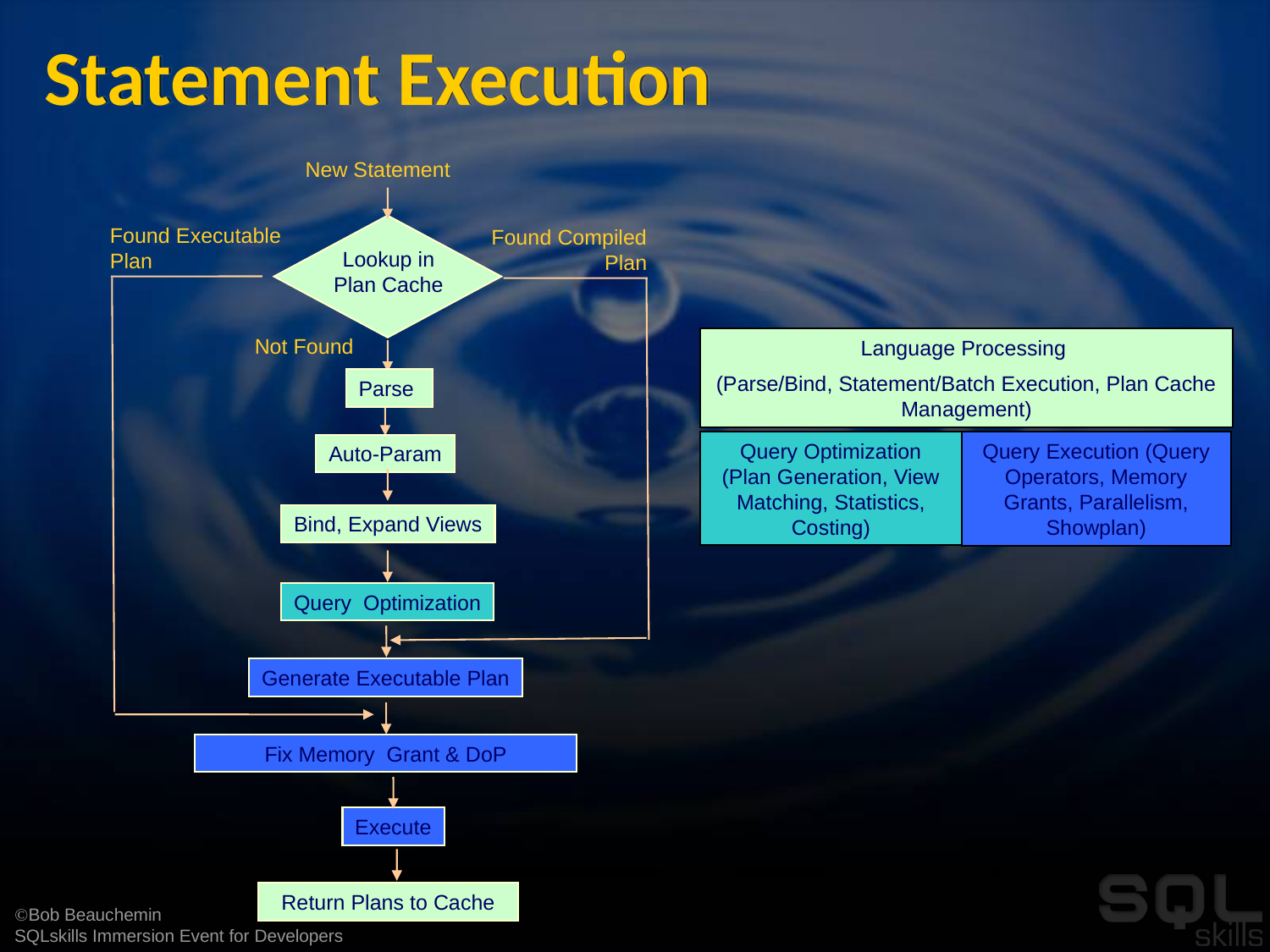

# Statement Execution
New Statement

Lookup in
Plan Cache
Found Executable Plan
Found Compiled Plan

Not Found
Language Processing
(Parse/Bind, Statement/Batch Execution, Plan Cache Management)
Query Optimization (Plan Generation, View Matching, Statistics, Costing)
Query Execution (Query Operators, Memory Grants, Parallelism, Showplan)

Parse

Auto-Param

Bind, Expand Views

Query  Optimization

Generate Executable Plan

Fix Memory  Grant & DoP

Execute

Return Plans to Cache